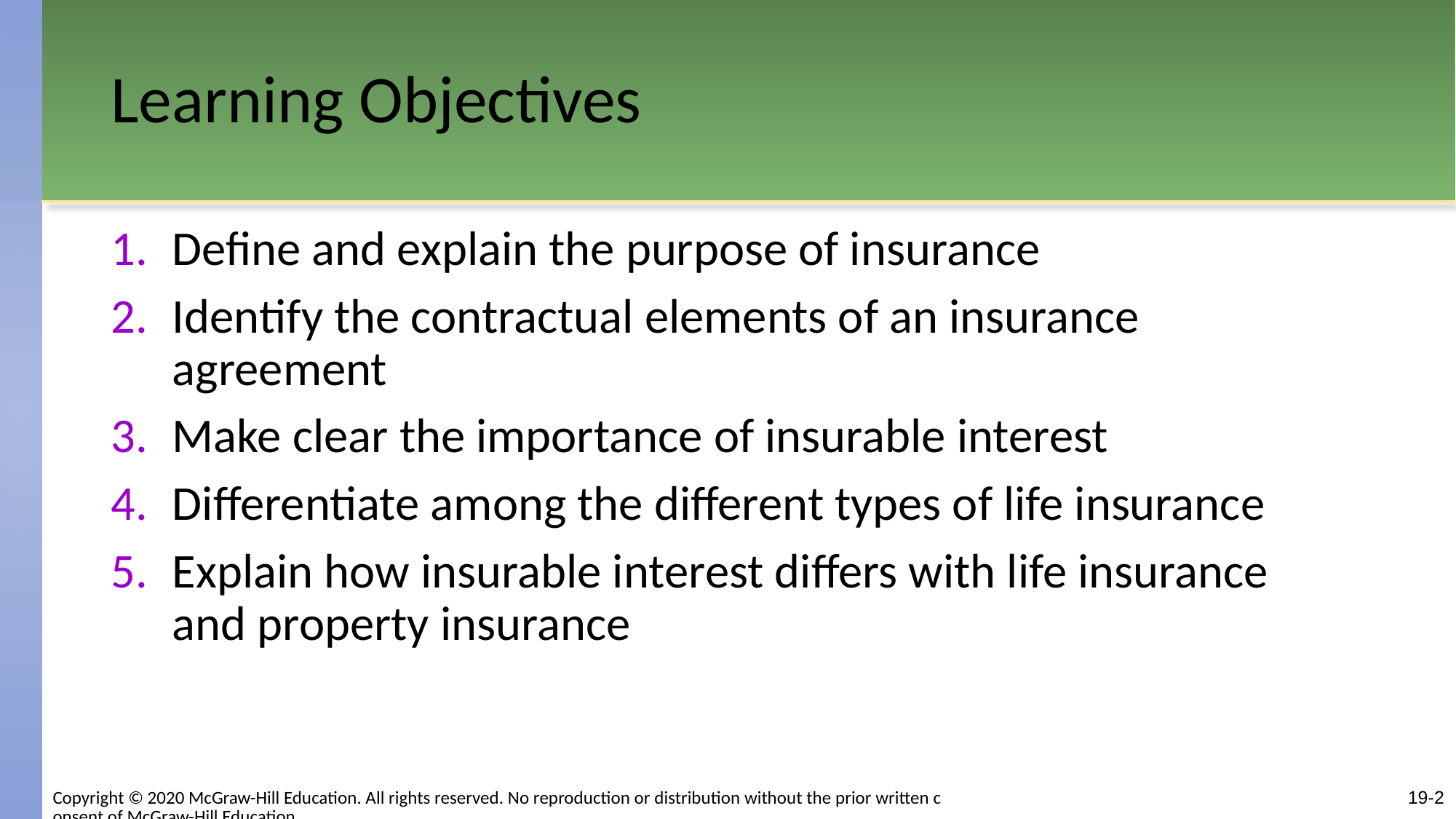

# Learning Objectives
Define and explain the purpose of insurance
Identify the contractual elements of an insurance agreement
Make clear the importance of insurable interest
Differentiate among the different types of life insurance
Explain how insurable interest differs with life insurance and property insurance
Copyright © 2020 McGraw-Hill Education. All rights reserved. No reproduction or distribution without the prior written consent of McGraw-Hill Education.
19-2